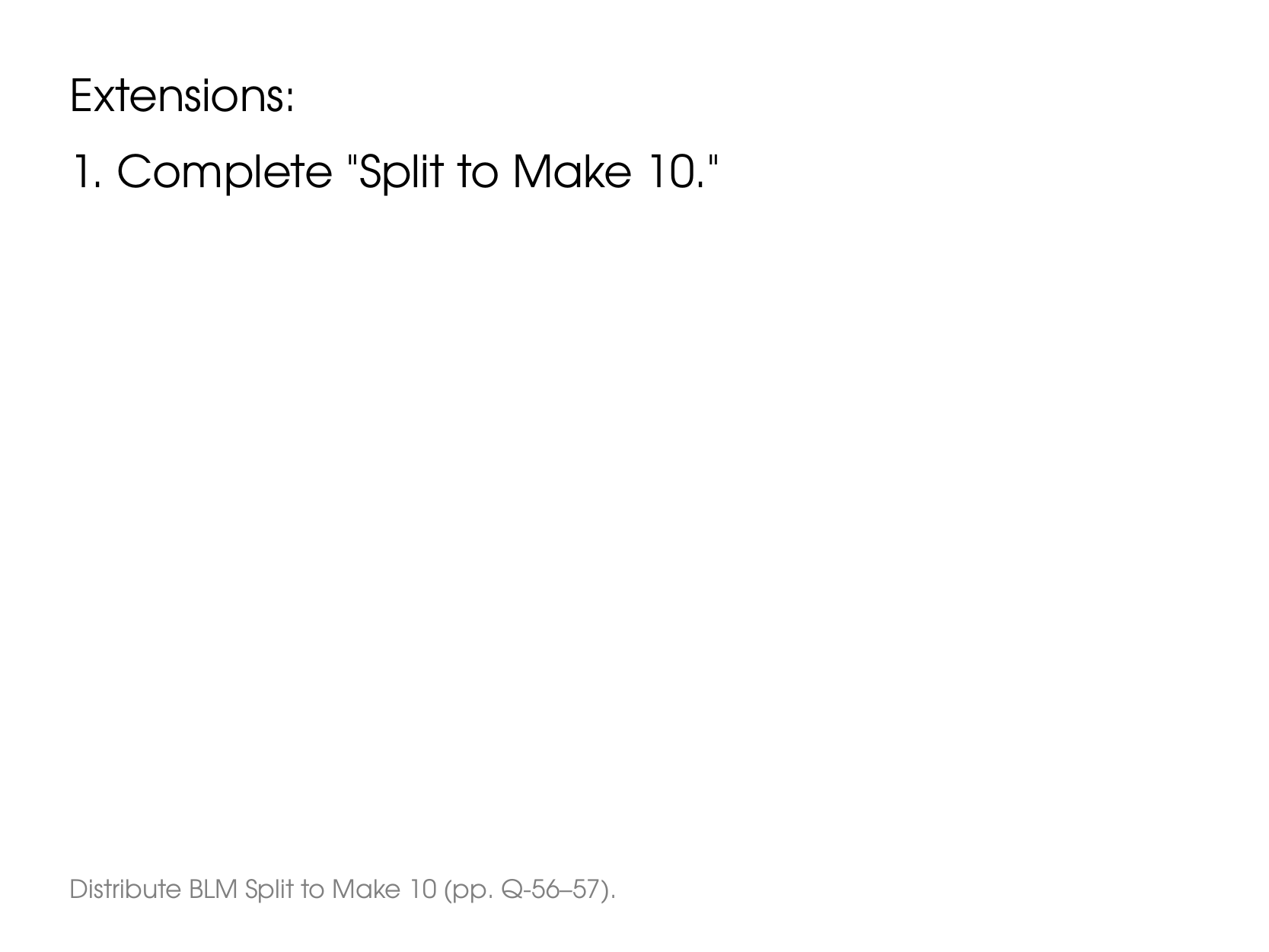

Extensions:
1. Complete "Split to Make 10."
Distribute BLM Split to Make 10 (pp. Q-56–57).